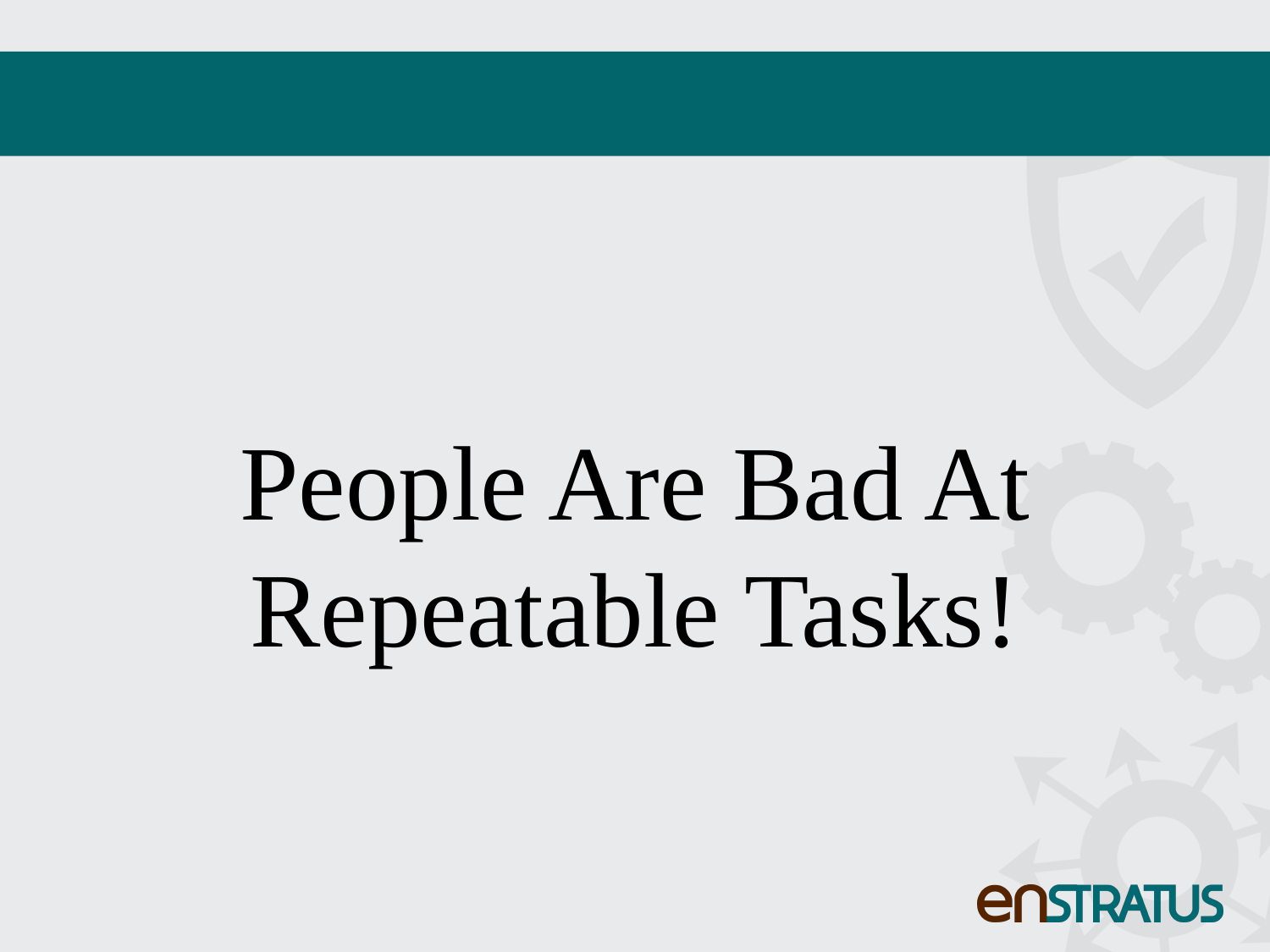

#
People Are Bad At Repeatable Tasks!